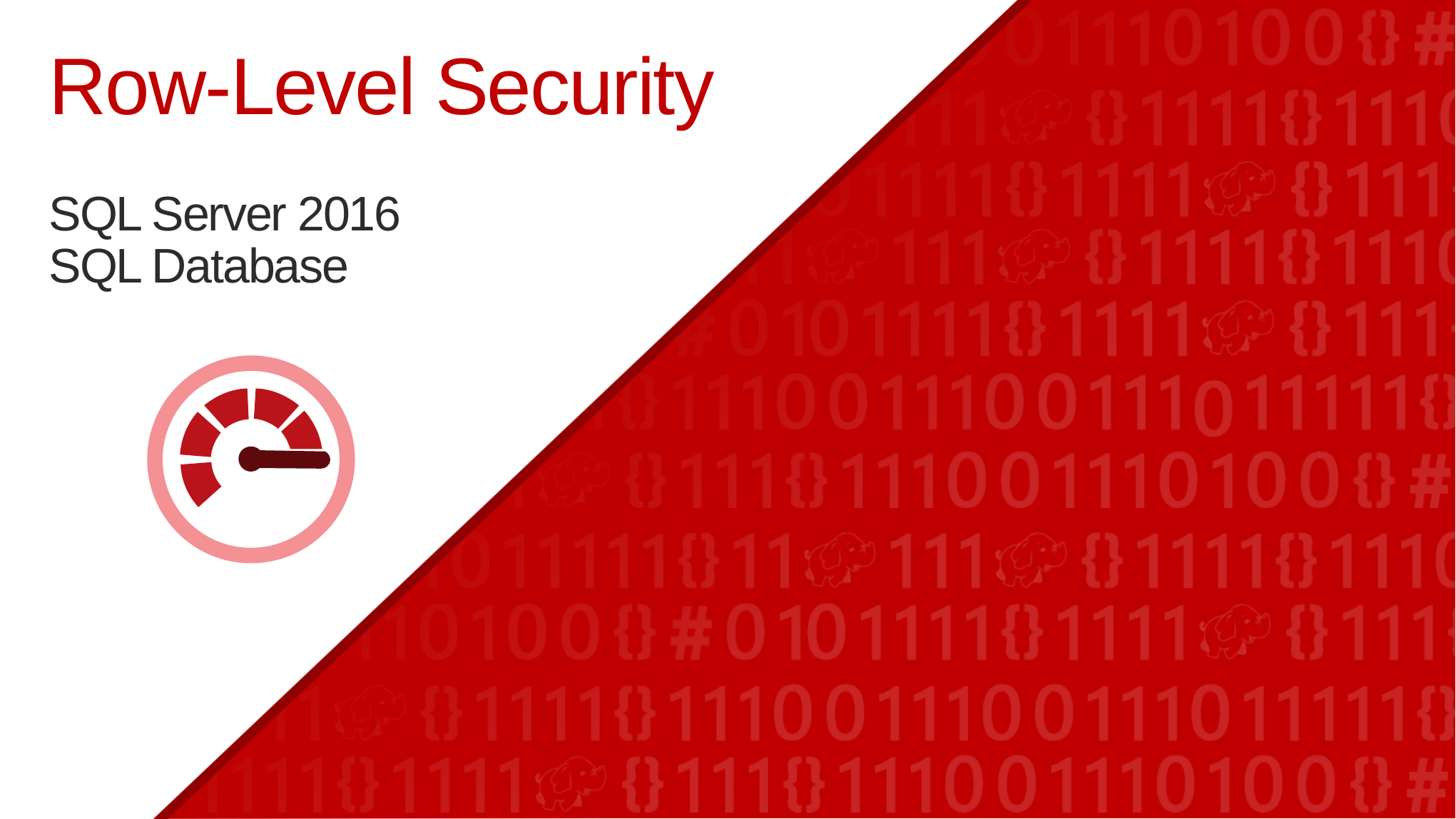

# Row-Level Security
SQL Server 2016
SQL Database